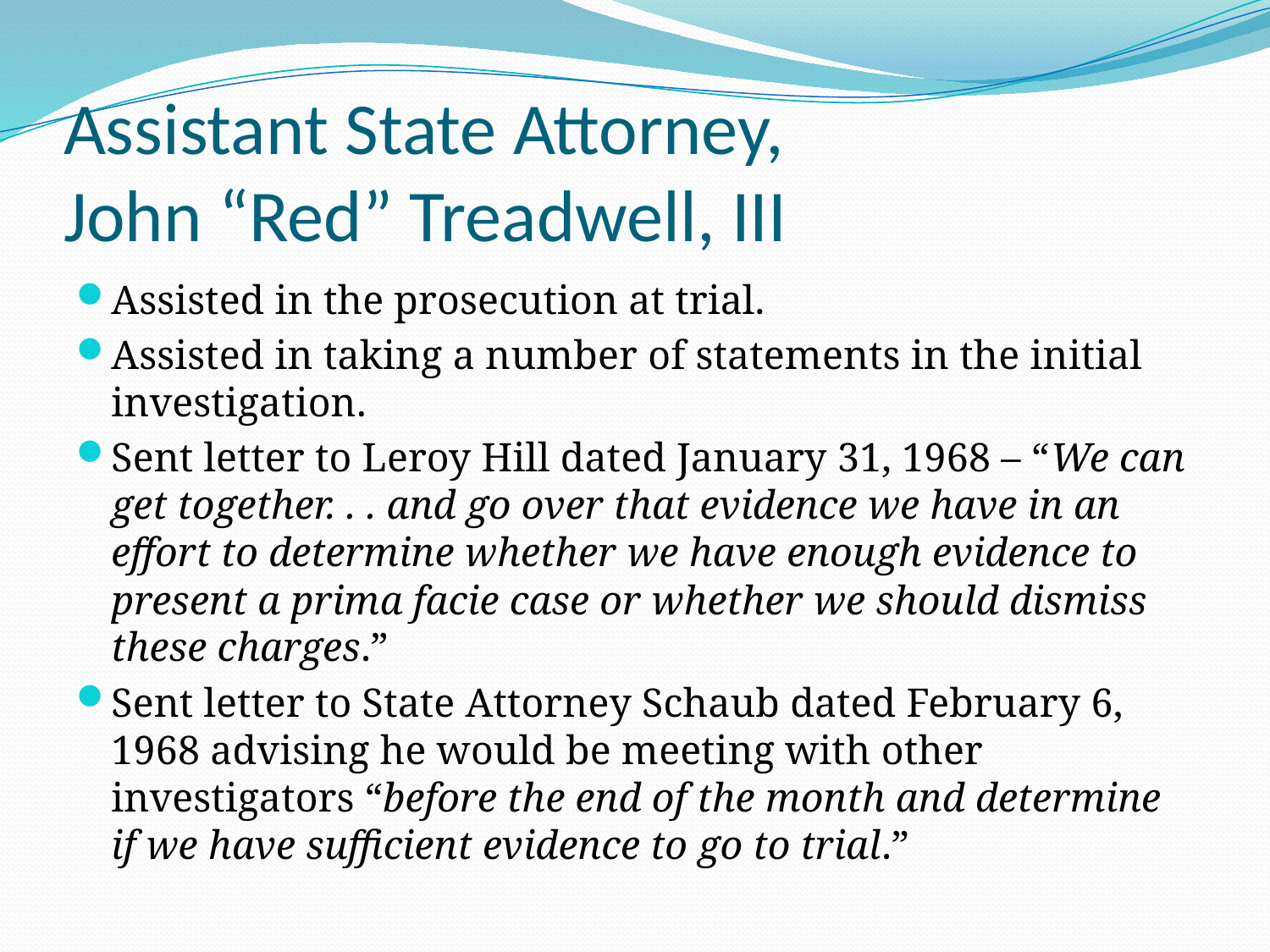

# Assistant State Attorney, John “Red” Treadwell, III
Assisted in the prosecution at trial.
Assisted in taking a number of statements in the initial investigation.
Sent letter to Leroy Hill dated January 31, 1968 – “We can get together. . . and go over that evidence we have in an effort to determine whether we have enough evidence to present a prima facie case or whether we should dismiss these charges.”
Sent letter to State Attorney Schaub dated February 6, 1968 advising he would be meeting with other investigators “before the end of the month and determine if we have sufficient evidence to go to trial.”